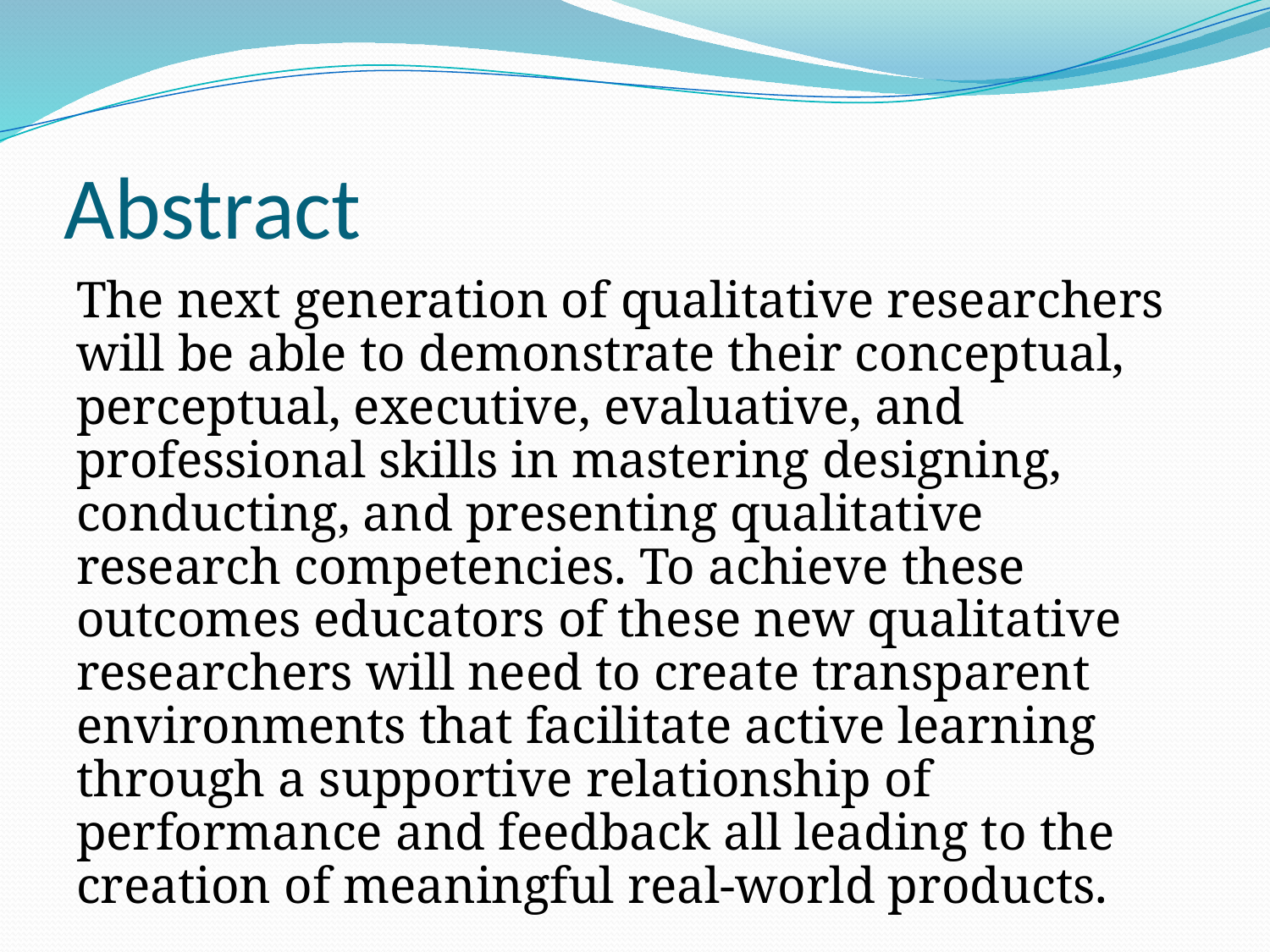

# Abstract
The next generation of qualitative researchers will be able to demonstrate their conceptual, perceptual, executive, evaluative, and professional skills in mastering designing, conducting, and presenting qualitative research competencies. To achieve these outcomes educators of these new qualitative researchers will need to create transparent environments that facilitate active learning through a supportive relationship of performance and feedback all leading to the creation of meaningful real-world products.